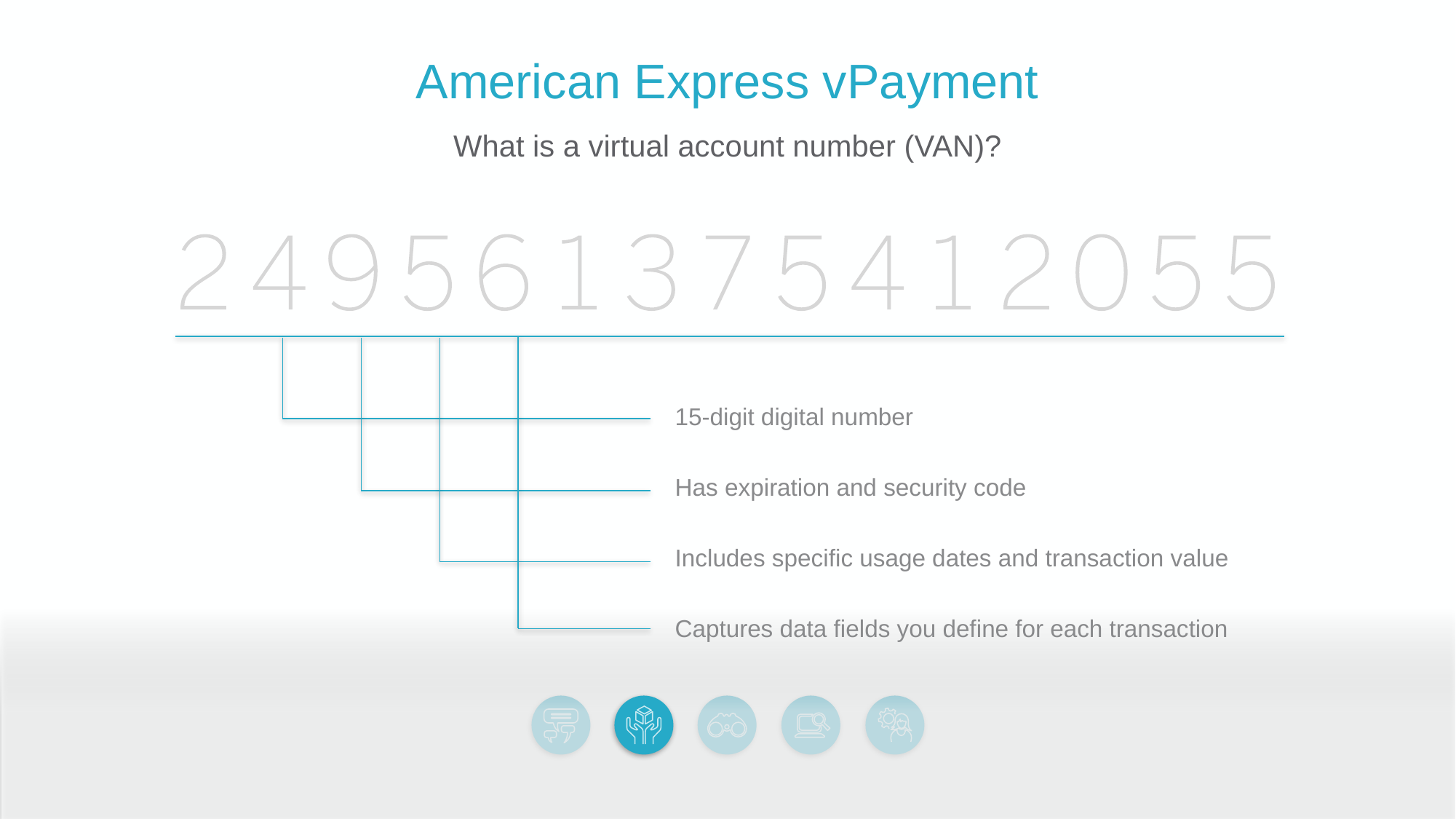

American Express vPayment
What is a virtual account number (VAN)?

15-digit digital number
Has expiration and security code
Includes specific usage dates and transaction value

Captures data fields you define for each transaction